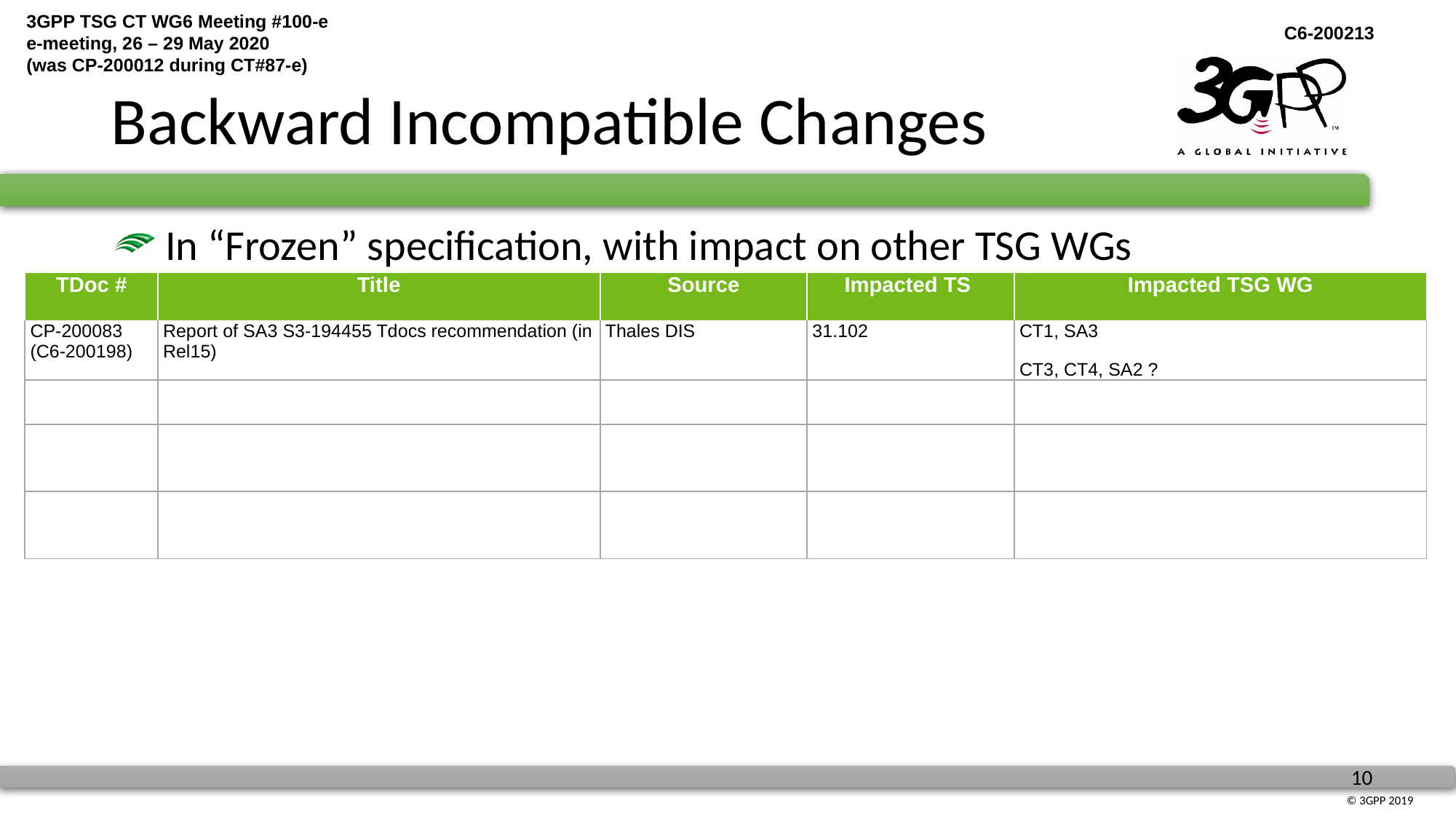

# Backward Incompatible Changes
 In “Frozen” specification, with impact on other TSG WGs
| TDoc # | Title | Source | Impacted TS | Impacted TSG WG |
| --- | --- | --- | --- | --- |
| CP-200083 (C6-200198) | Report of SA3 S3-194455 Tdocs recommendation (in Rel15) | Thales DIS | 31.102 | CT1, SA3 CT3, CT4, SA2 ? |
|  |  |  |  |  |
|  |  |  |  |  |
|  |  |  |  |  |